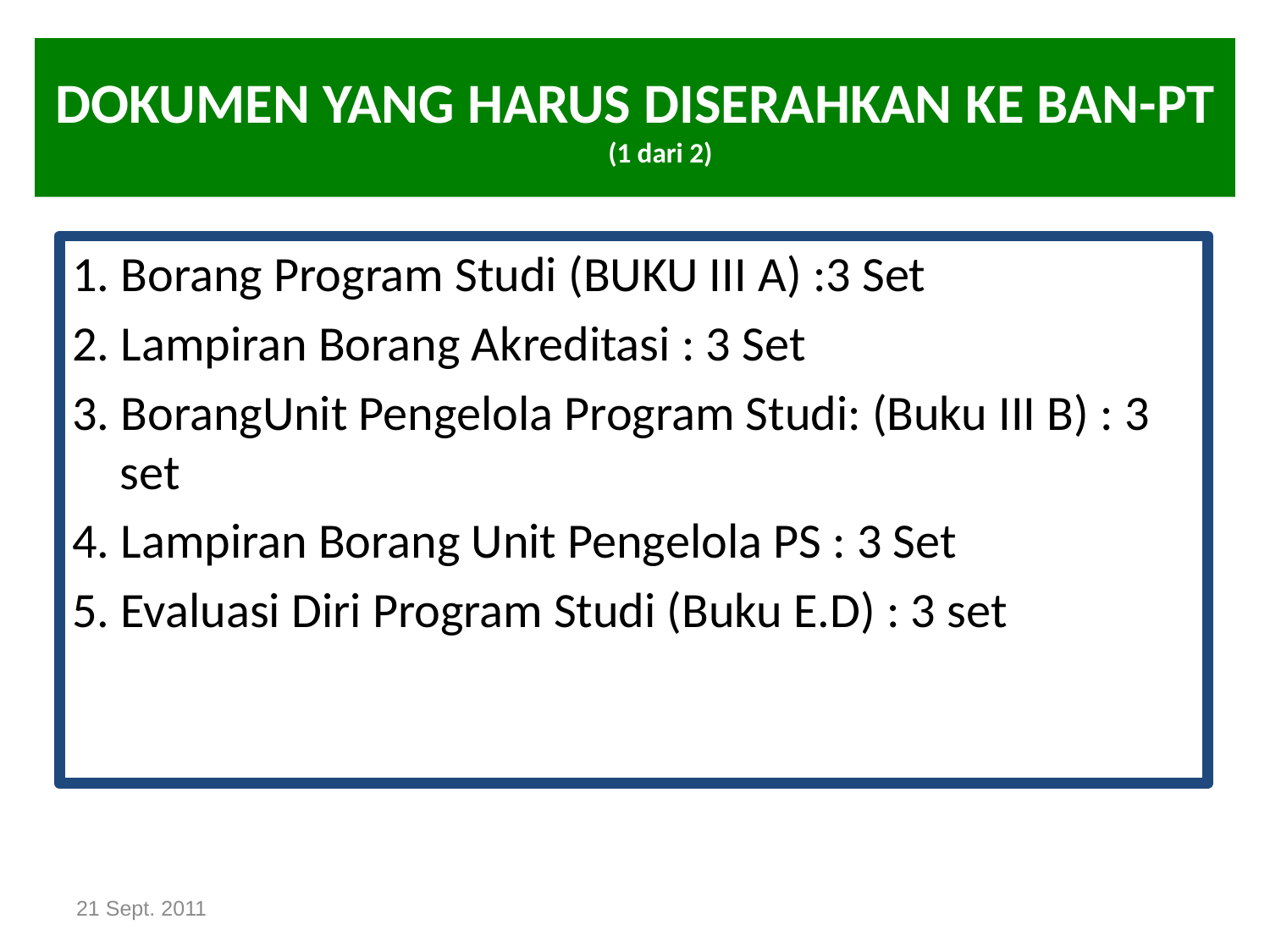

# DOKUMEN YANG HARUS DISERAHKAN KE BAN-PT (1 dari 2)
1. Borang Program Studi (BUKU III A) :3 Set
2. Lampiran Borang Akreditasi : 3 Set
3. BorangUnit Pengelola Program Studi: (Buku III B) : 3 set
4. Lampiran Borang Unit Pengelola PS : 3 Set
5. Evaluasi Diri Program Studi (Buku E.D) : 3 set
21 Sept. 2011